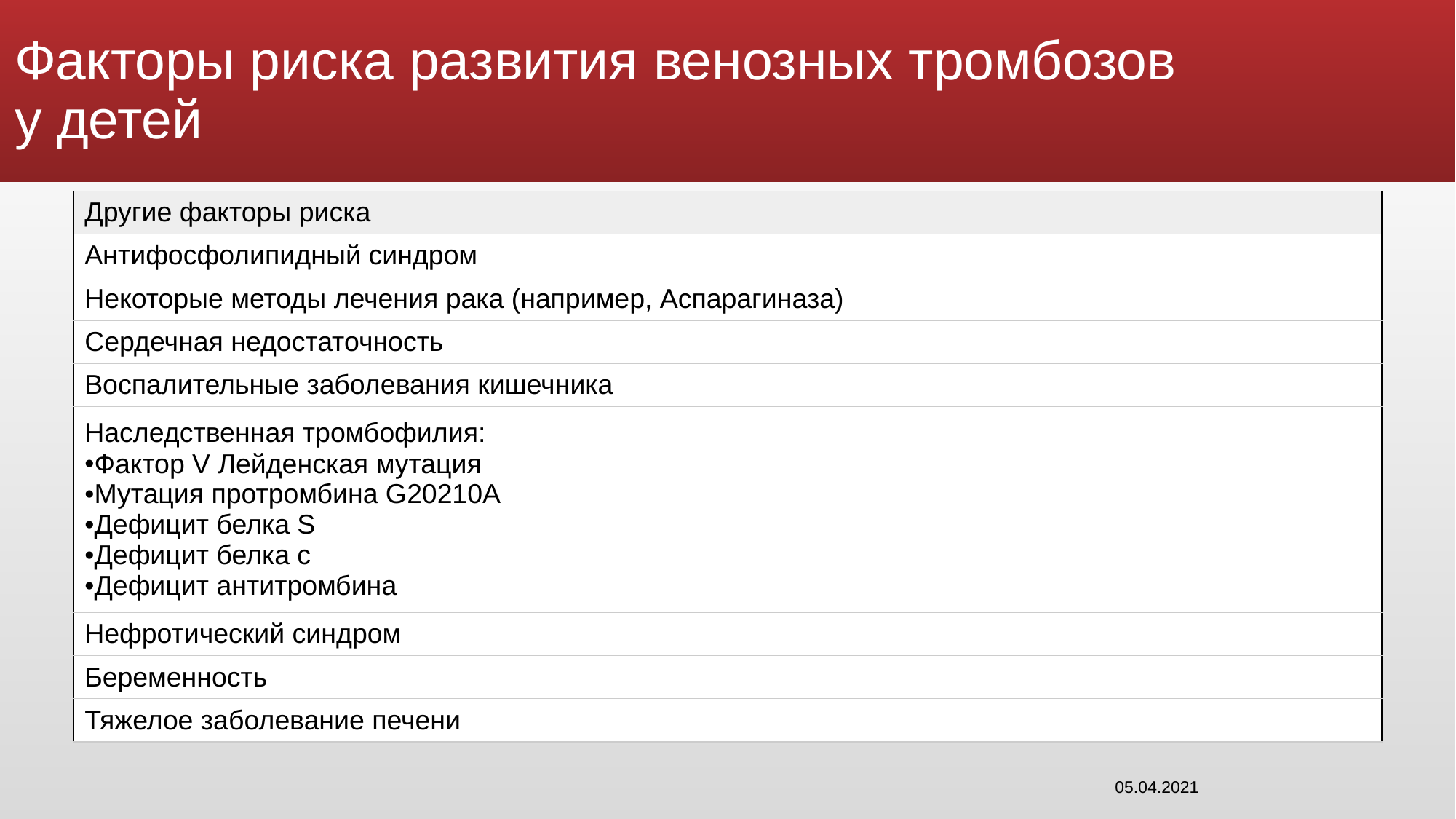

05.04.2021
# Факторы риска развития венозных тромбозов у детей
| Другие факторы риска |
| --- |
| Антифосфолипидный синдром |
| Некоторые методы лечения рака (например, Аспарагиназа) |
| Сердечная недостаточность |
| Воспалительные заболевания кишечника |
| Наследственная тромбофилия: Фактор V Лейденская мутация Мутация протромбина G20210A Дефицит белка S Дефицит белка с Дефицит антитромбина |
| Нефротический синдром |
| Беременность |
| Тяжелое заболевание печени |